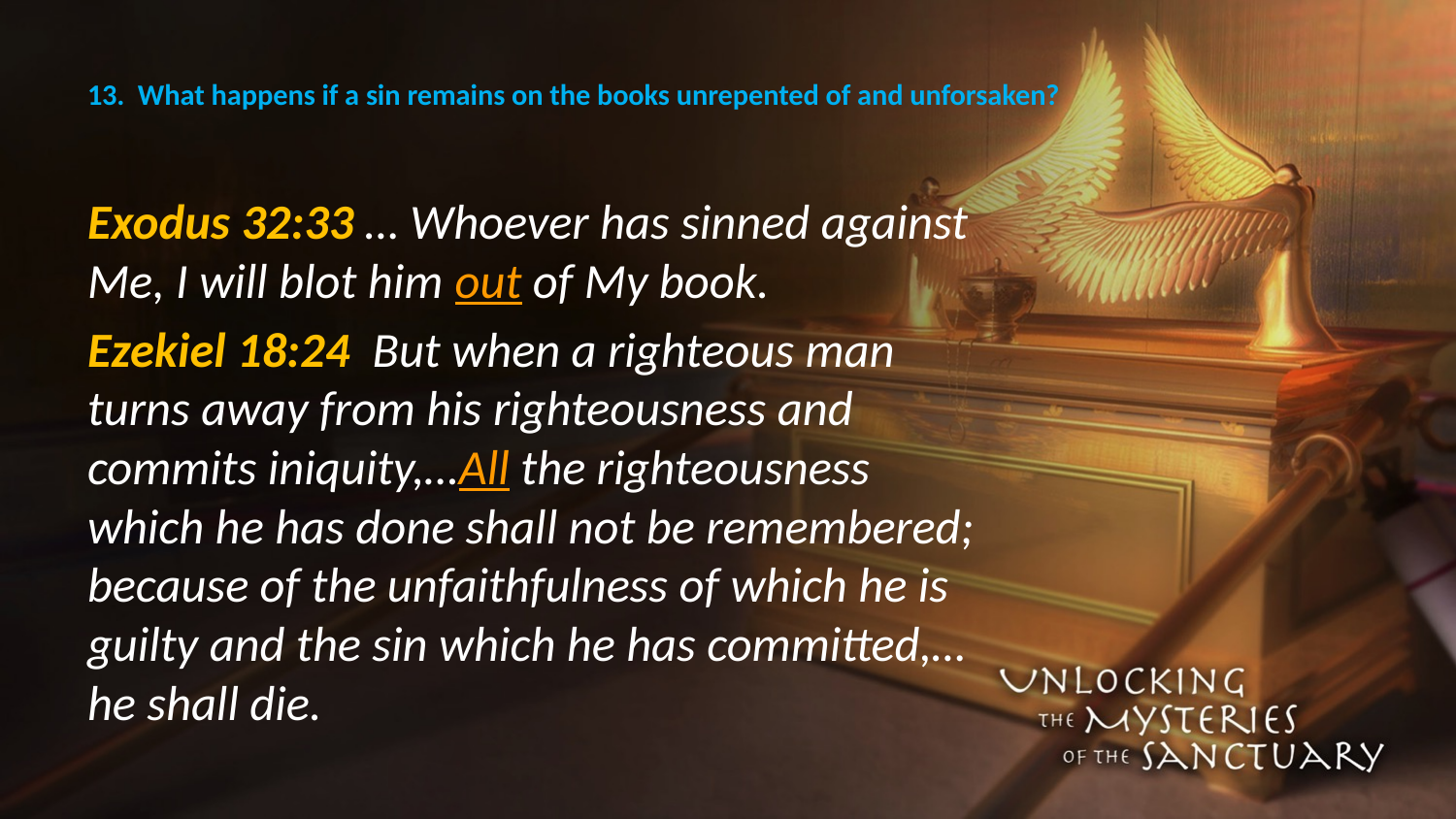

# 13.  What happens if a sin remains on the books unrepented of and unforsaken?

Exodus 32:33 … Whoever has sinned against Me, I will blot him out of My book.
Ezekiel 18:24  But when a righteous man turns away from his righteousness and commits iniquity,…All the righteousness which he has done shall not be remembered; because of the unfaithfulness of which he is guilty and the sin which he has committed,…he shall die.